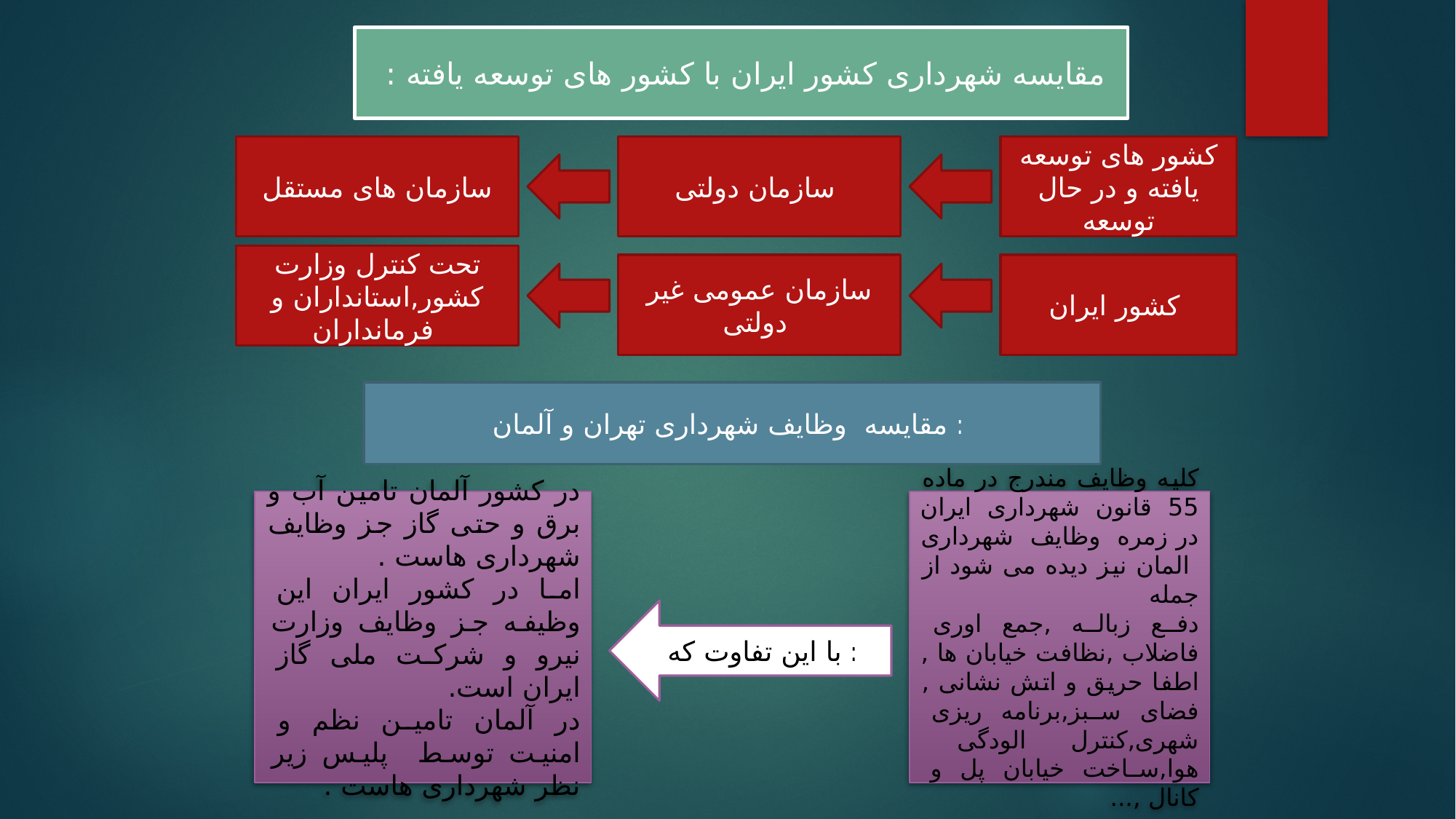

مقایسه شهرداری کشور ایران با کشور های توسعه یافته :
سازمان های مستقل
سازمان دولتی
کشور های توسعه یافته و در حال توسعه

تحت کنترل وزارت کشور,استانداران و فرمانداران
سازمان عمومی غیر دولتی
کشور ایران

مقایسه  وظایف شهرداری تهران و آلمان :
در کشور آلمان تامین آب و برق و حتی گاز جز وظایف شهرداری هاست .
اما در کشور ایران این وظیفه جز وظایف وزارت نیرو و شرکت ملی گاز ایران است.
در آلمان تامین نظم و امنیت توسط  پلیس زیر نظر شهرداری هاست .
کلیه وظایف مندرج در ماده 55 قانون شهرداری ایران در زمره  وظایف  شهرداری  المان نیز دیده می شود از جمله
دفع زباله ,جمع اوری فاضلاب ,نظافت خیابان ها , اطفا حریق و اتش نشانی , فضای سبز,برنامه ریزی شهری,کنترل الودگی هوا,ساخت خیابان پل و کانال ,...
با این تفاوت که :